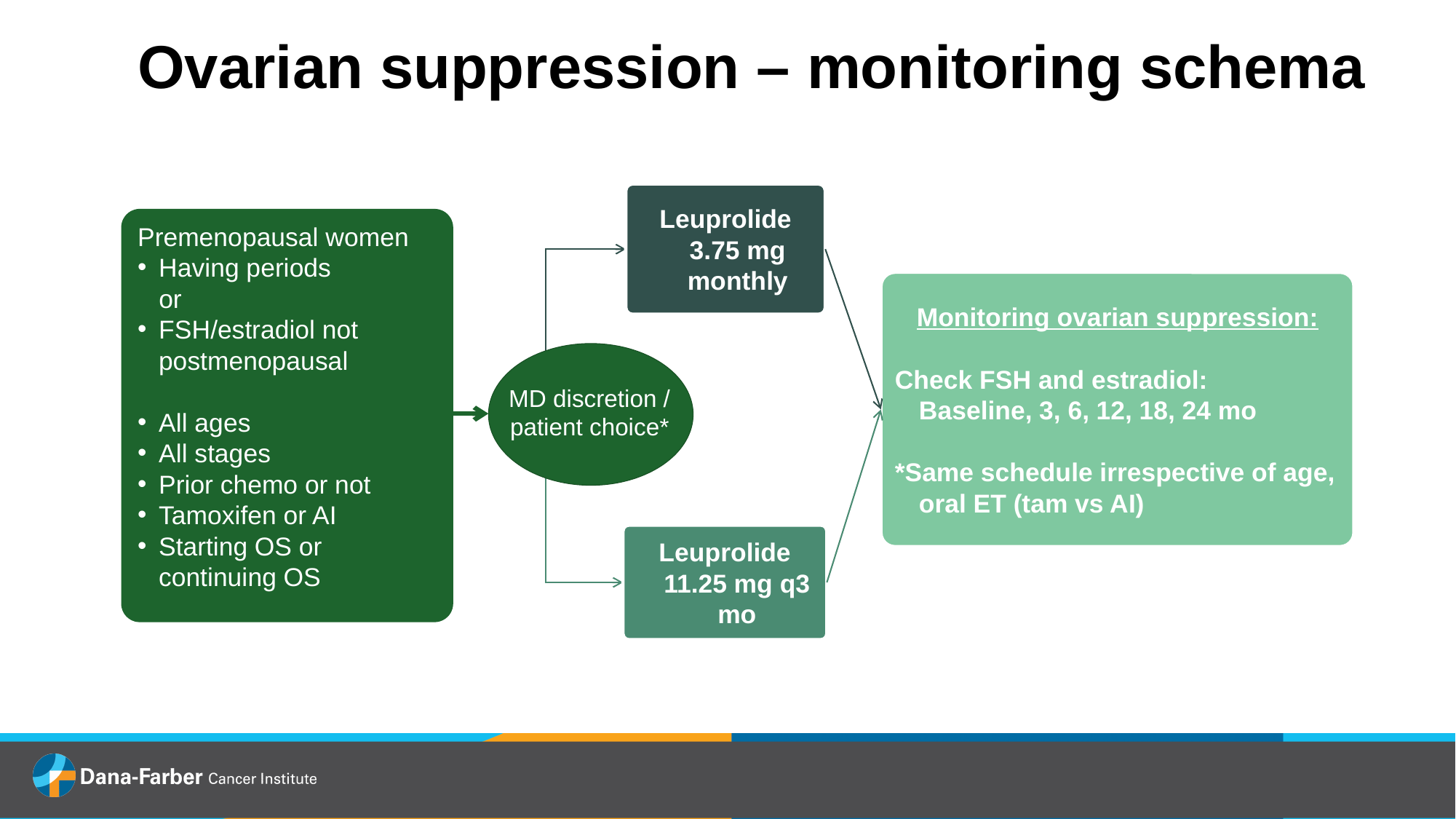

# Ovarian suppression – monitoring schema
Leuprolide 3.75 mg monthly
Premenopausal women
Having periods
   or
FSH/estradiol not postmenopausal

All ages
All stages
Prior chemo or not
Tamoxifen or AI
Starting OS or continuing OS
Monitoring ovarian suppression:

Check FSH and estradiol:        Baseline, 3, 6, 12, 18, 24 mo

*Same schedule irrespective of age, oral ET (tam vs AI)

MD discretion / patient choice*

Leuprolide 11.25 mg q3 mo